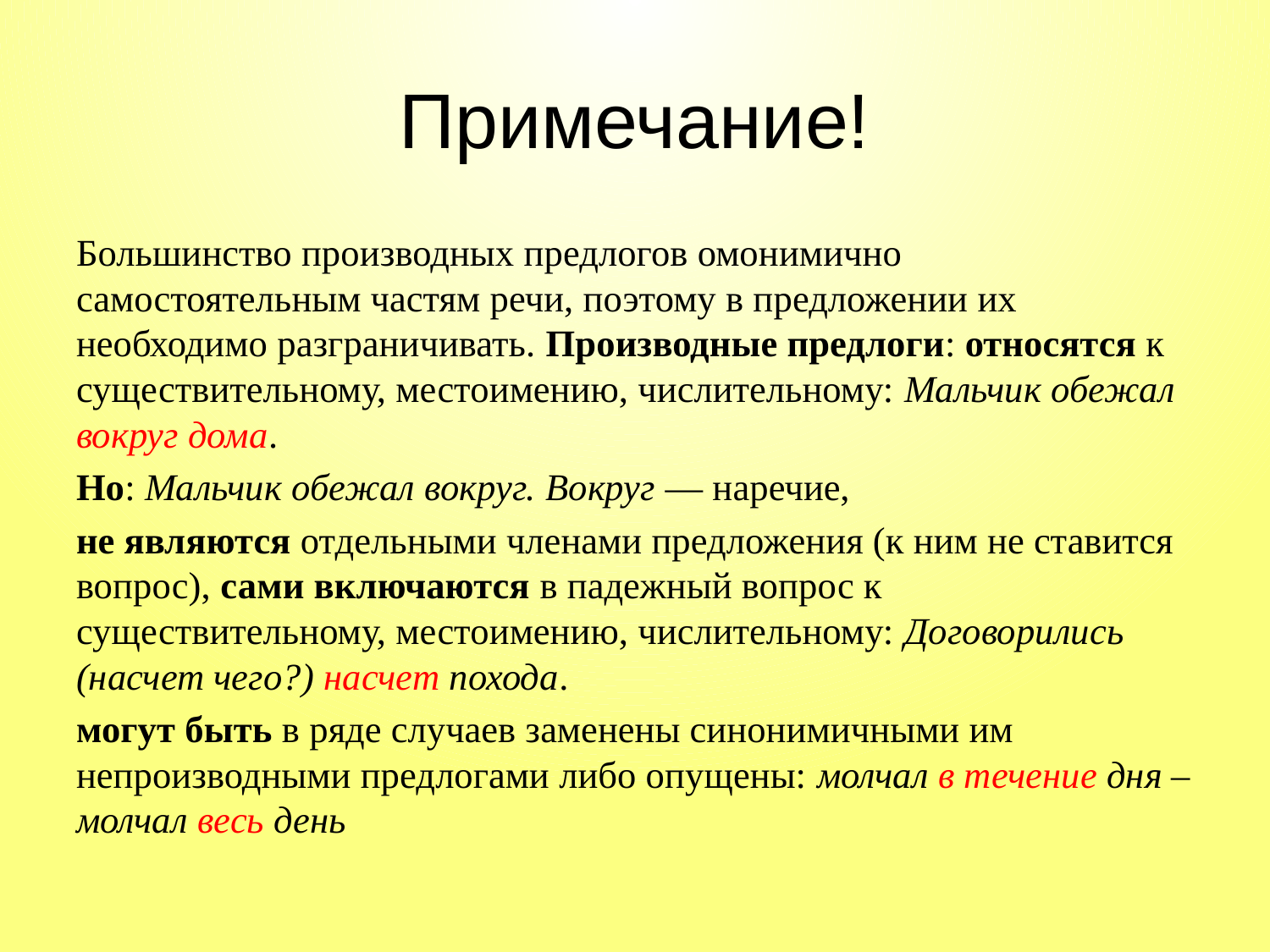

# Примечание!
Большинство производных предлогов омонимично самостоятельным частям речи, поэтому в предложении их необходимо разграничивать. Производные предлоги: относятся к существительному, местоимению, числительному: Мальчик обежал вокруг дома.
Но: Мальчик обежал вокруг. Вокруг — наречие,
не являются отдельными членами предложения (к ним не ставится вопрос), сами включаются в падежный вопрос к существительному, местоимению, числительному: Договорились (насчет чего?) насчет похода.
могут быть в ряде случаев заменены синонимичными им непроизводными предлогами либо опущены: молчал в течение дня – молчал весь день